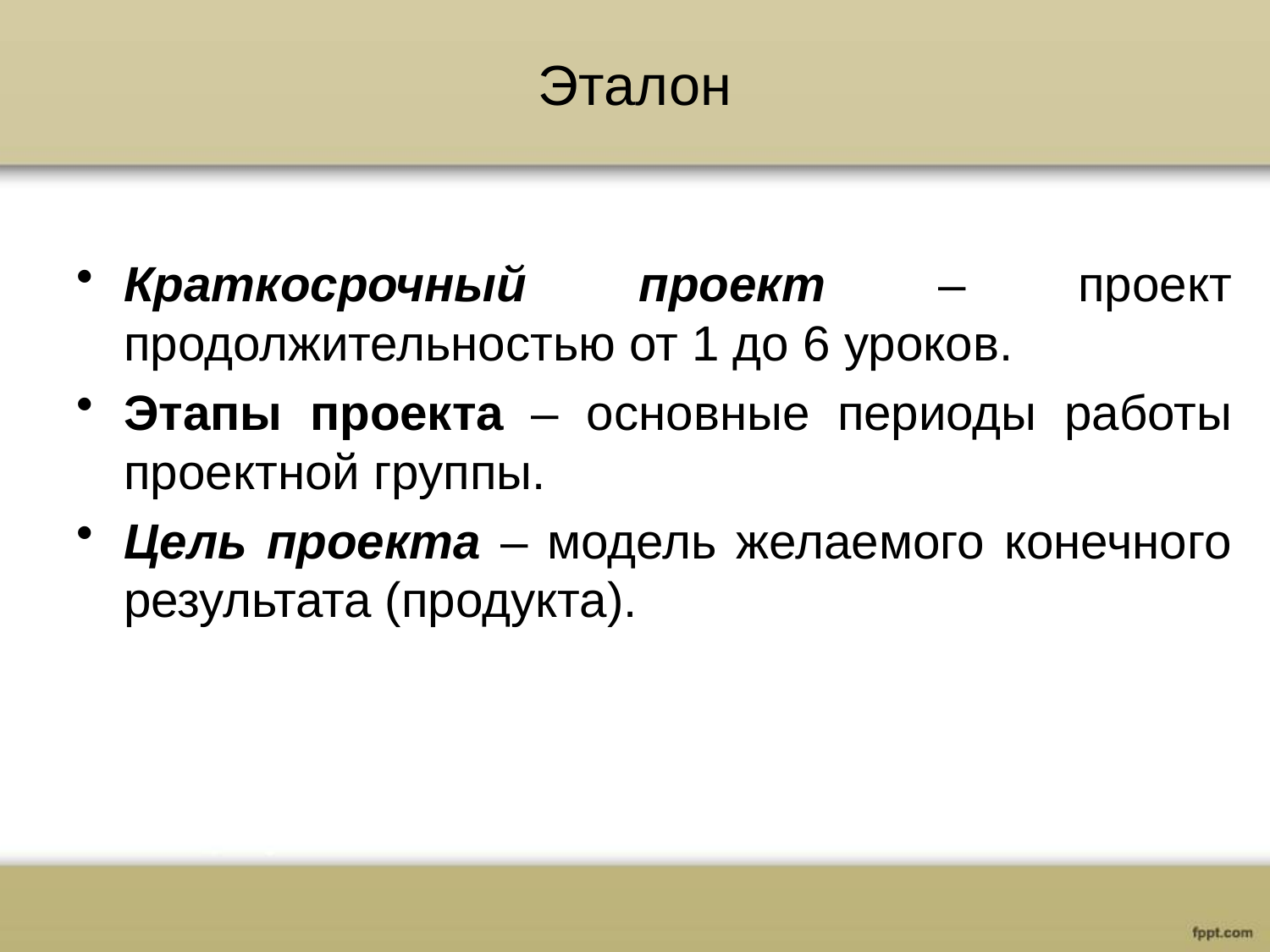

# Эталон
Краткосрочный проект – проект продолжительностью от 1 до 6 уроков.
Этапы проекта – основные периоды работы проектной группы.
Цель проекта – модель желаемого конечного результата (продукта).